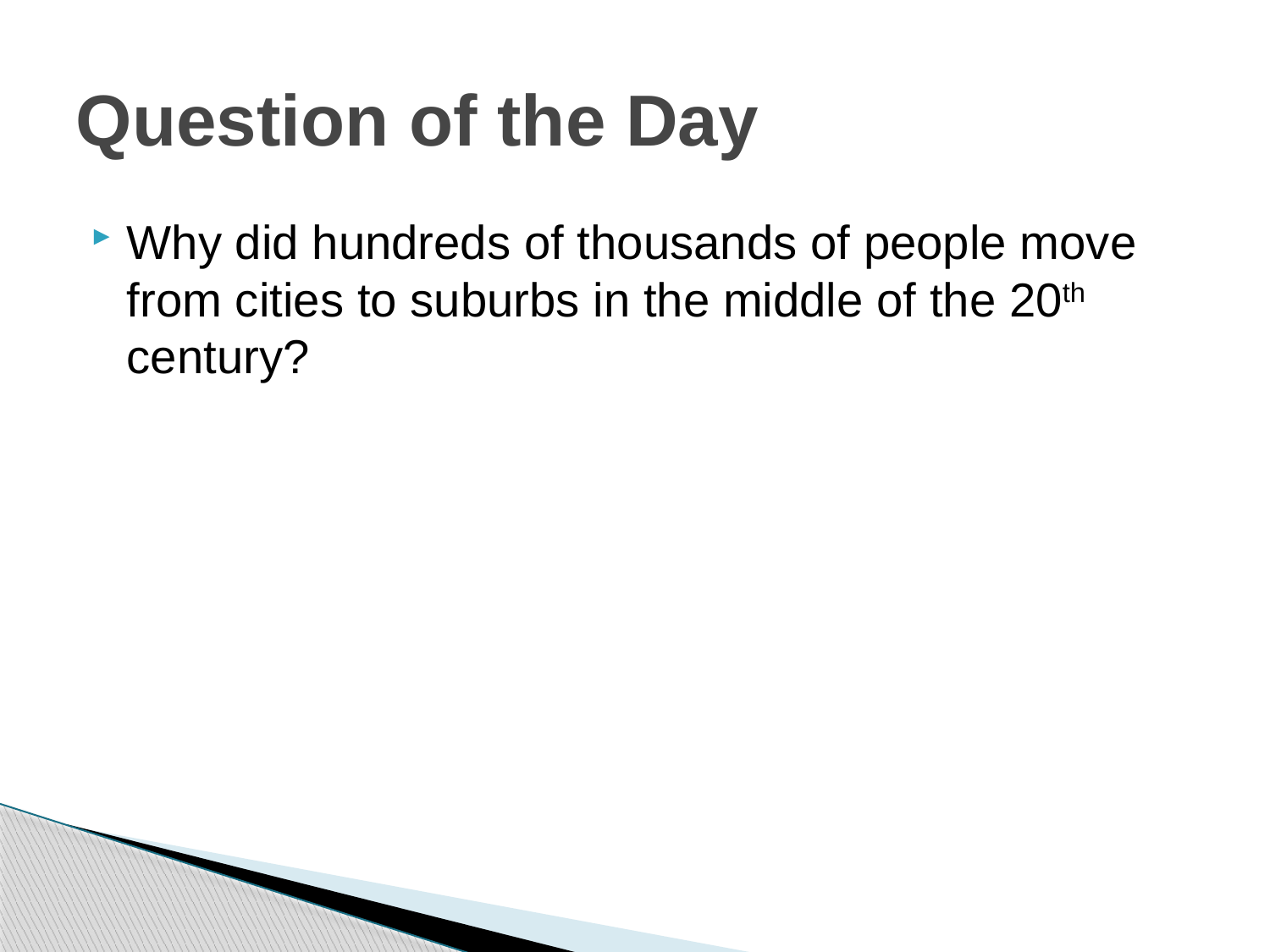

# Question of the Day
Why did hundreds of thousands of people move from cities to suburbs in the middle of the 20th century?